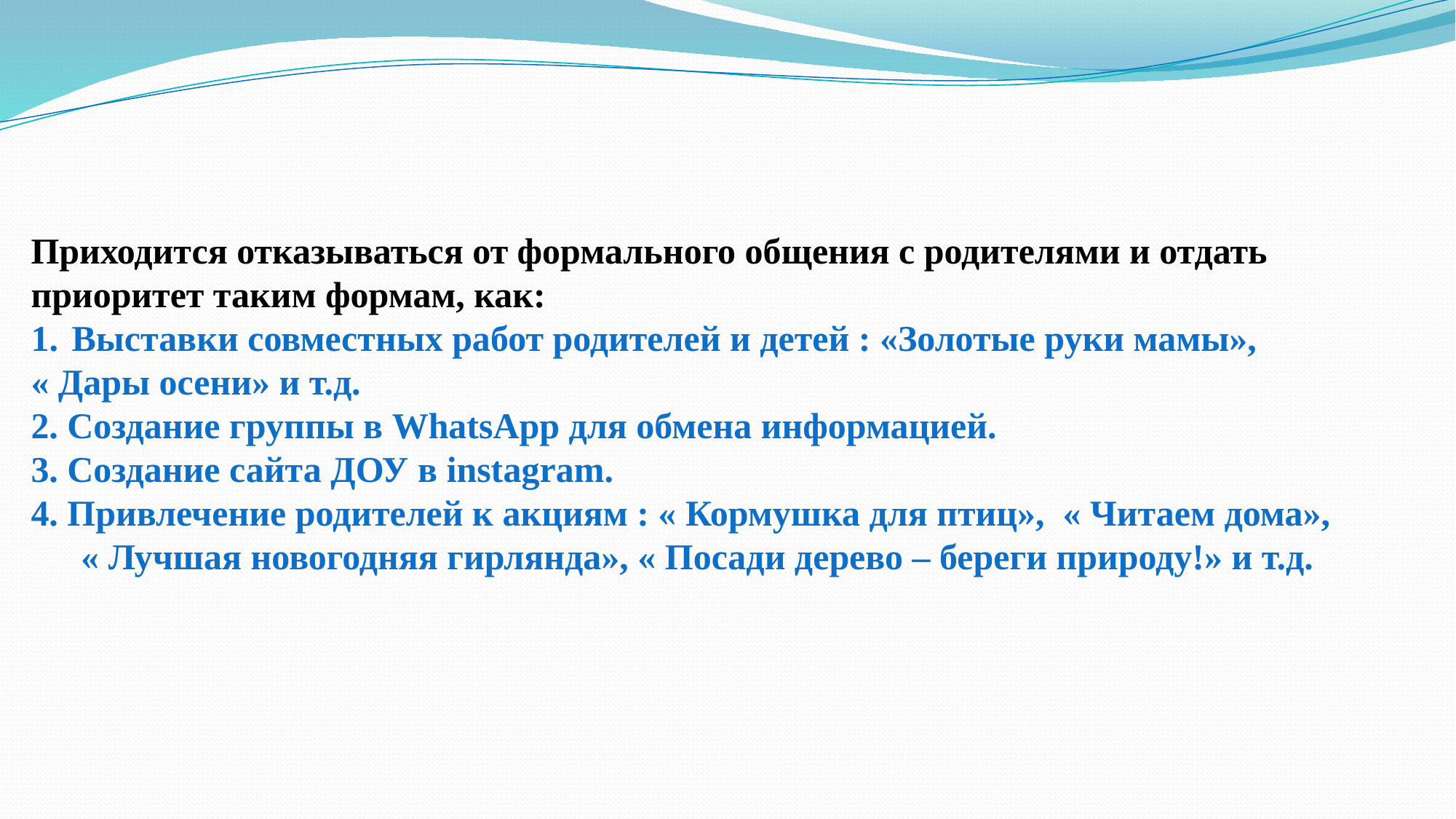

Приходится отказываться от формального общения с родителями и отдать приоритет таким формам, как:
Выставки совместных работ родителей и детей : «Золотые руки мамы»,
« Дары осени» и т.д.
2. Создание группы в WhatsApp для обмена информацией.
3. Создание сайта ДОУ в instagram.
4. Привлечение родителей к акциям : « Кормушка для птиц»,  « Читаем дома»,   « Лучшая новогодняя гирлянда», « Посади дерево – береги природу!» и т.д.